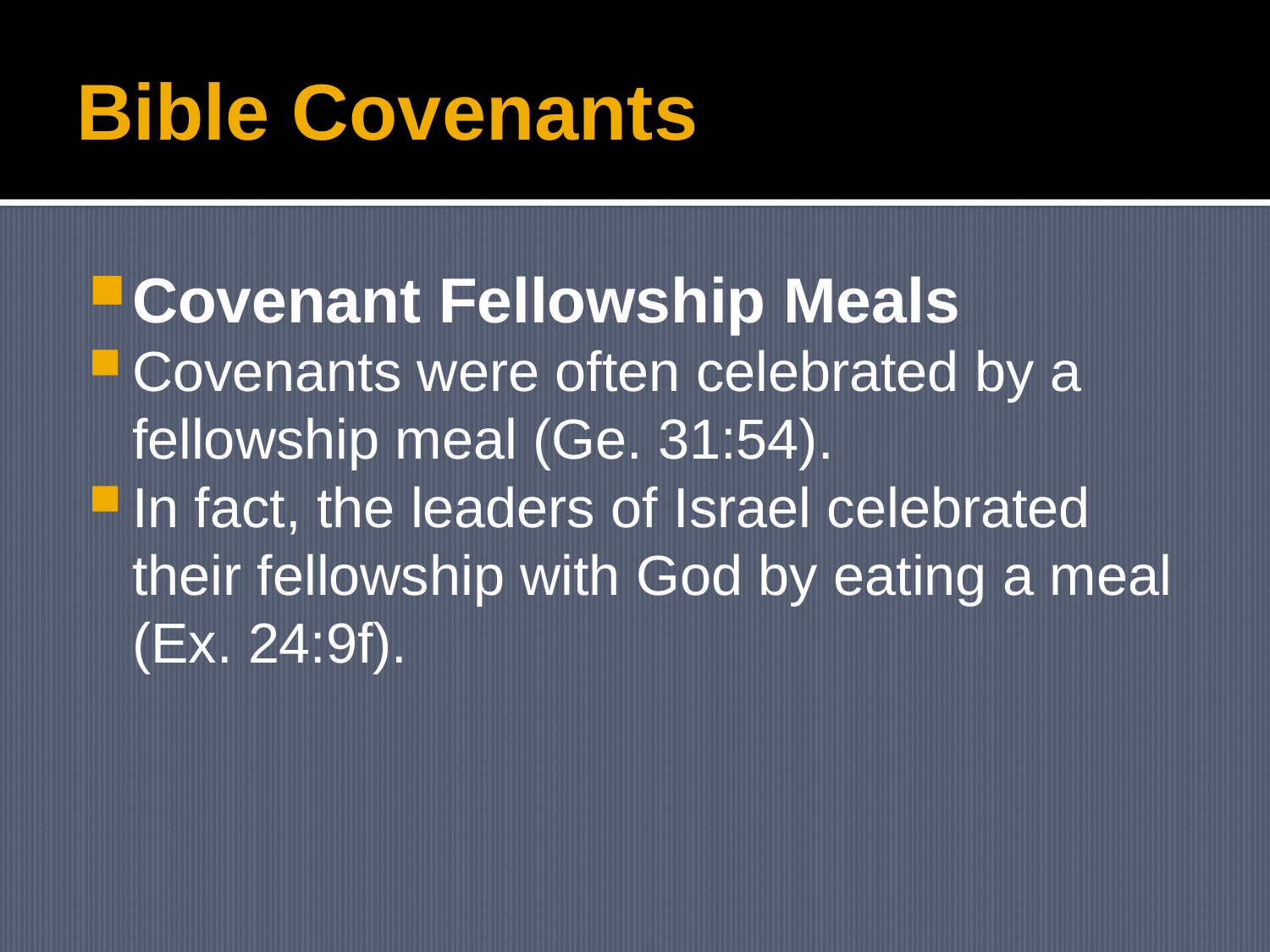

# Bible Covenants
Covenant Fellowship Meals
Covenants were often celebrated by a fellowship meal (Ge. 31:54).
In fact, the leaders of Israel celebrated their fellowship with God by eating a meal (Ex. 24:9f).